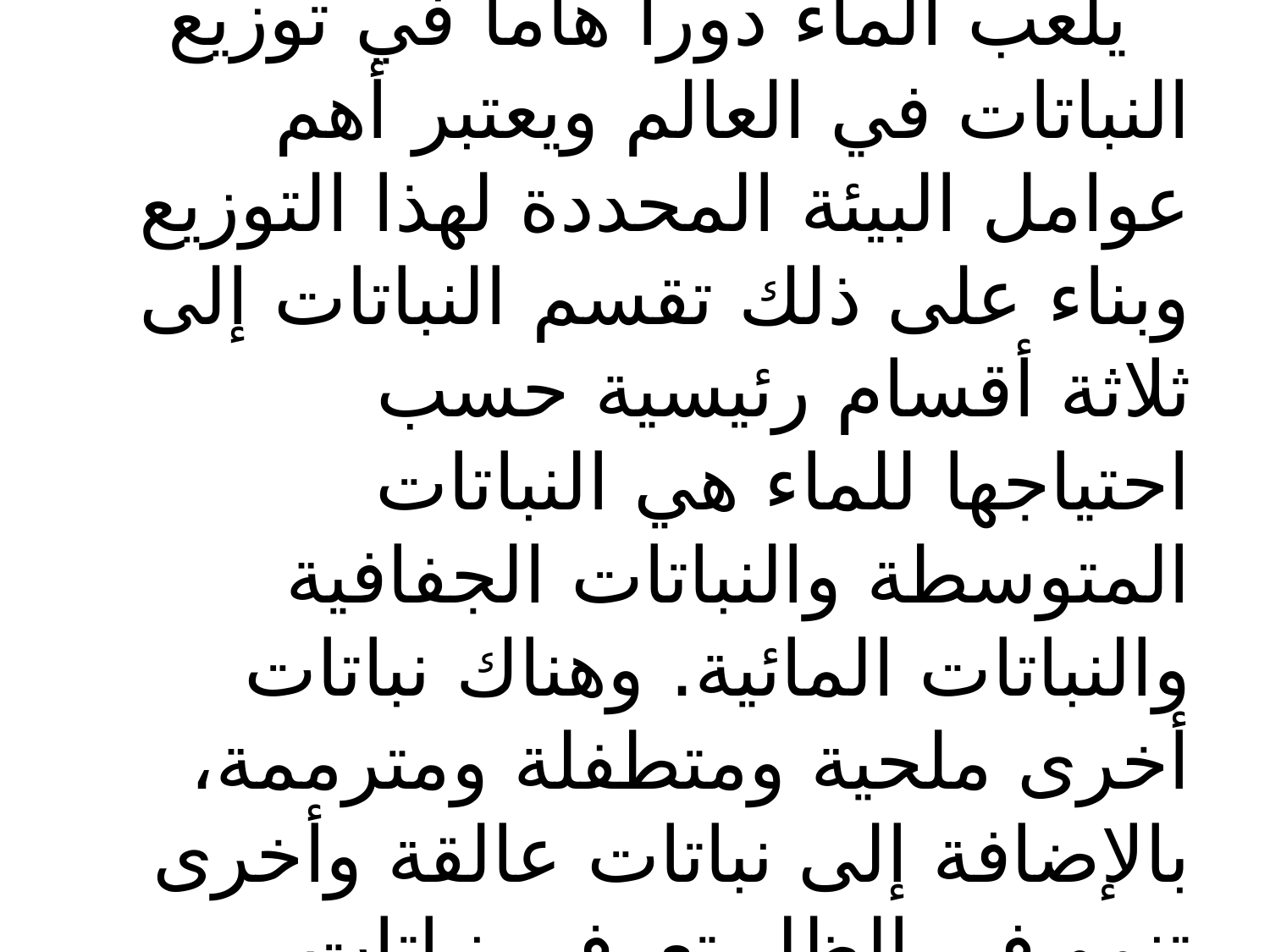

التركيب الداخلي للنبات
وعلاقته بالبيئة
يلعب الماء دوراً هاماً في توزيع النباتات في العالم ويعتبر أهم عوامل البيئة المحددة لهذا التوزيع وبناء على ذلك تقسم النباتات إلى ثلاثة أقسام رئيسية حسب احتياجها للماء هي النباتات المتوسطة والنباتات الجفافية والنباتات المائية. وهناك نباتات أخرى ملحية ومتطفلة ومترممة، بالإضافة إلى نباتات عالقة وأخرى تنمو في الظل تعرف بنباتات الظل.